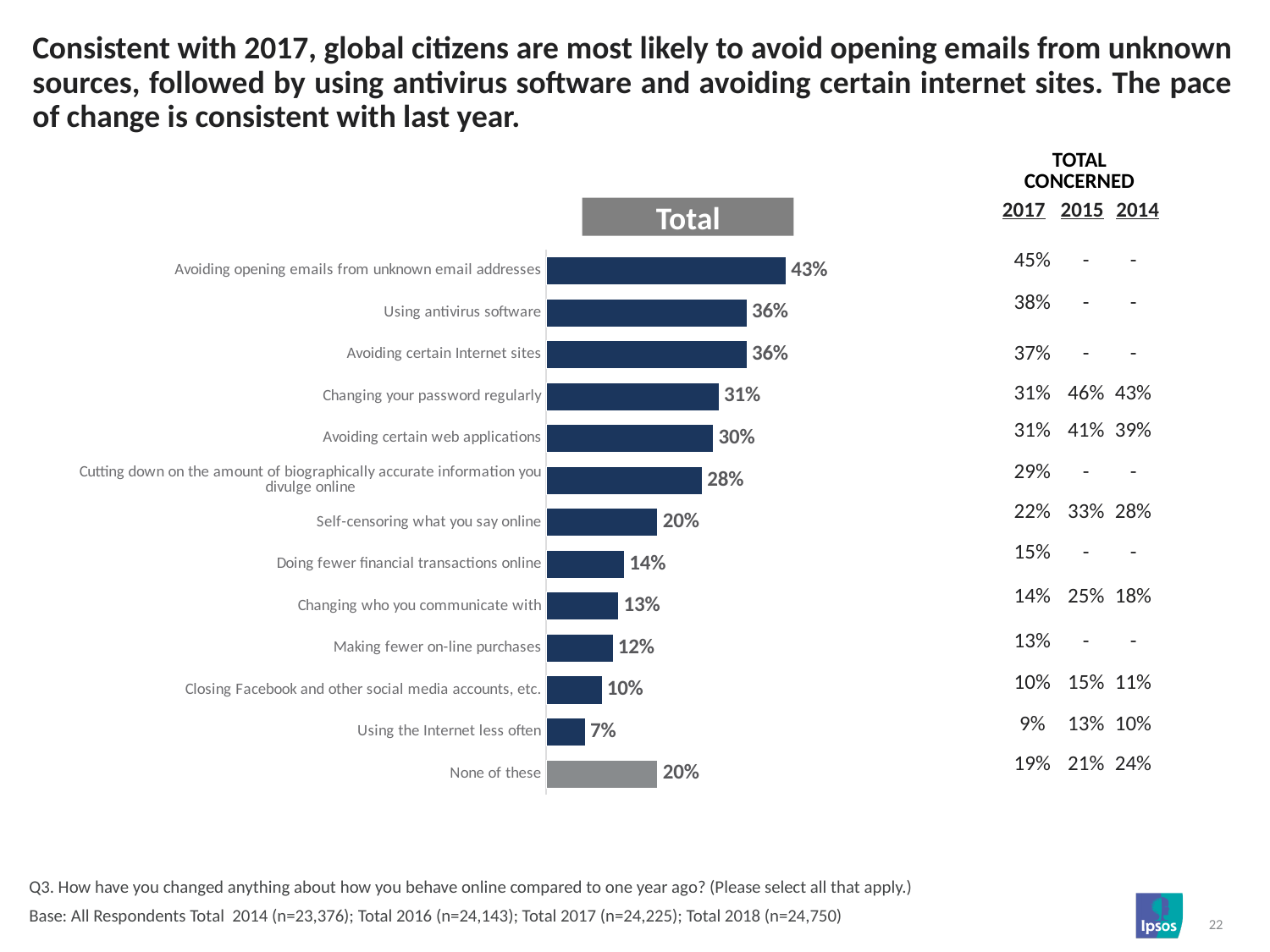

# Consistent with 2017, global citizens are most likely to avoid opening emails from unknown sources, followed by using antivirus software and avoiding certain internet sites. The pace of change is consistent with last year.
| TOTAL CONCERNED |  |  |
| --- | --- | --- |
| 2017 | 2015 | 2014 |
Total

### Chart

| Category | Column1 |
|---|---|
| Avoiding opening emails from unknown email addresses | 0.43 |
| Using antivirus software | 0.36 |
| Avoiding certain Internet sites | 0.36 |
| Changing your password regularly | 0.31 |
| Avoiding certain web applications | 0.3 |
| Cutting down on the amount of biographically accurate information you divulge online | 0.28 |
| Self-censoring what you say online | 0.2 |
| Doing fewer financial transactions online | 0.14 |
| Changing who you communicate with | 0.13 |
| Making fewer on-line purchases | 0.12 |
| Closing Facebook and other social media accounts, etc. | 0.1 |
| Using the Internet less often | 0.07 |
| None of these | 0.2 |
| 45% | - | - |
| --- | --- | --- |
| 38% | - | - |
| 37% | - | - |
| 31% | 46% | 43% |
| 31% | 41% | 39% |
| 29% | - | - |
| 22% | 33% | 28% |
| 15% | - | - |
| 14% | 25% | 18% |
| 13% | - | - |
| 10% | 15% | 11% |
| 9% | 13% | 10% |
| 19% | 21% | 24% |
Q3. How have you changed anything about how you behave online compared to one year ago? (Please select all that apply.)
Base: All Respondents Total  2014 (n=23,376); Total 2016 (n=24,143); Total 2017 (n=24,225); Total 2018 (n=24,750)